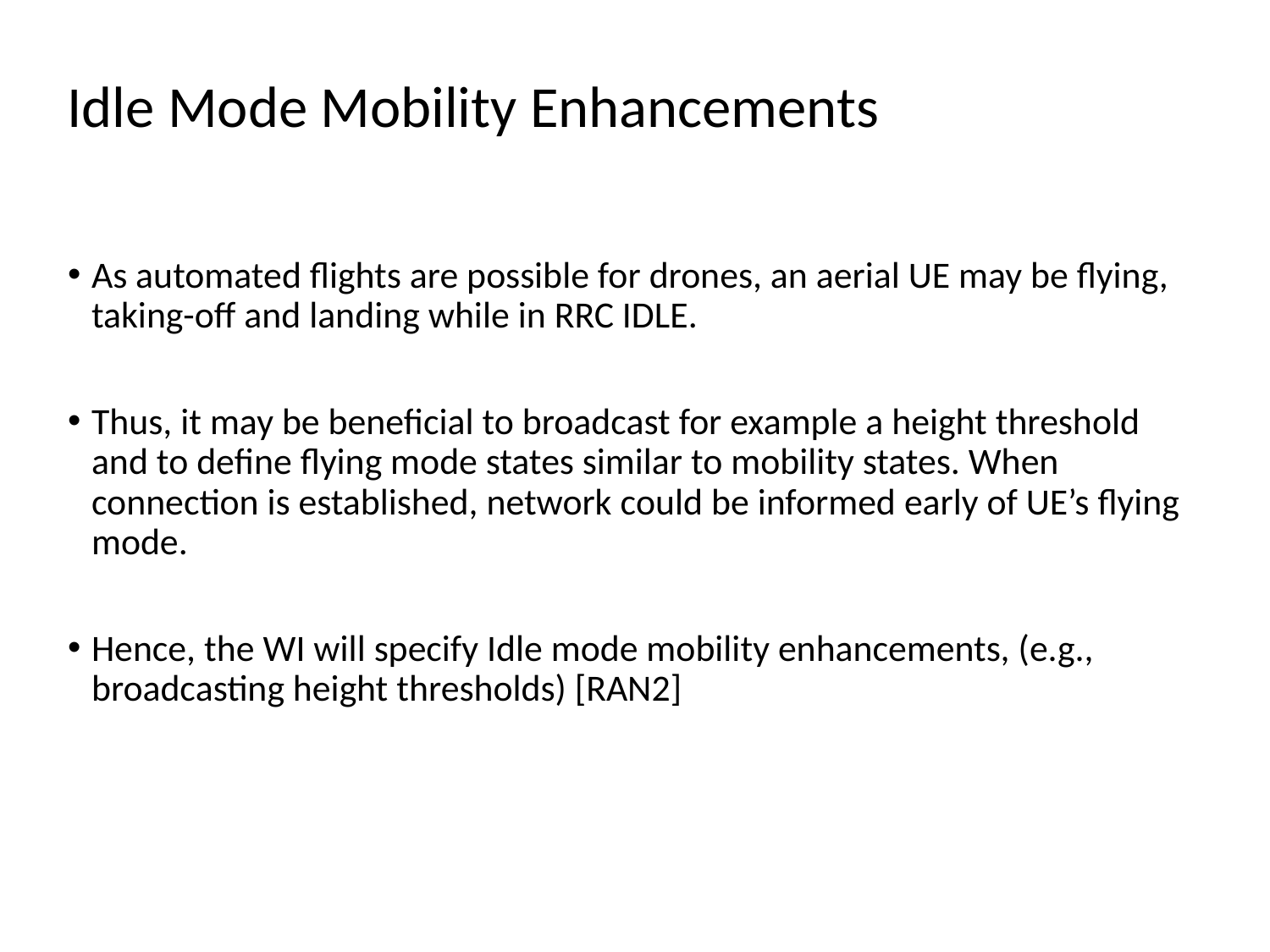

# Idle Mode Mobility Enhancements
As automated flights are possible for drones, an aerial UE may be flying, taking-off and landing while in RRC IDLE.

Thus, it may be beneficial to broadcast for example a height threshold and to define flying mode states similar to mobility states. When connection is established, network could be informed early of UE’s flying mode.

Hence, the WI will specify Idle mode mobility enhancements, (e.g., broadcasting height thresholds) [RAN2]